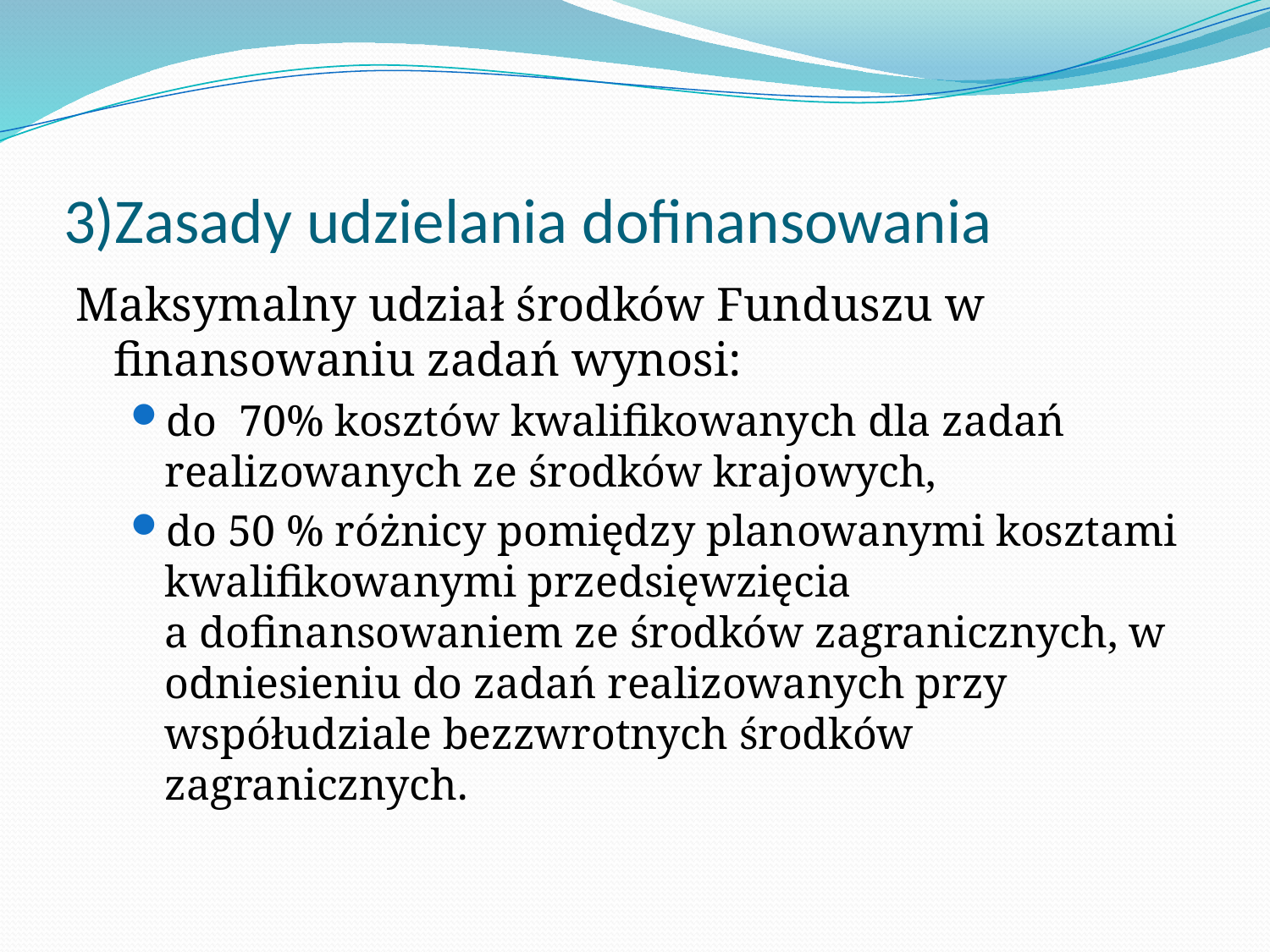

# 3)Zasady udzielania dofinansowania
Maksymalny udział środków Funduszu w finansowaniu zadań wynosi:
do  70% kosztów kwalifikowanych dla zadań realizowanych ze środków krajowych,
do 50 % różnicy pomiędzy planowanymi kosztami kwalifikowanymi przedsięwzięcia
a dofinansowaniem ze środków zagranicznych, w odniesieniu do zadań realizowanych przy współudziale bezzwrotnych środków zagranicznych.